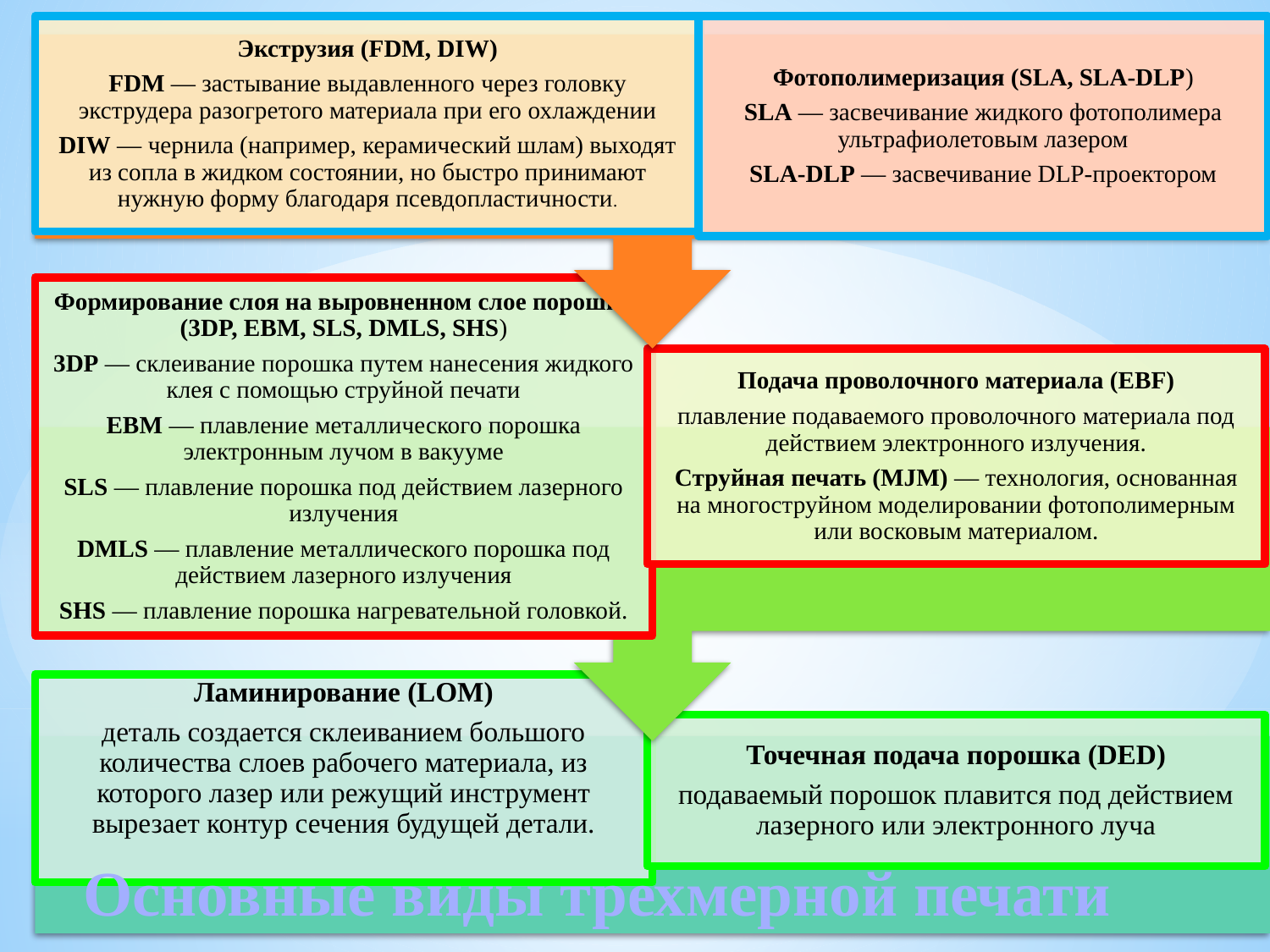

Ламинирование (LOM)
деталь создается склеиванием большого количества слоев рабочего материала, из которого лазер или режущий инструмент вырезает контур сечения будущей детали.

Точечная подача порошка (DED)
подаваемый порошок плавится под действием лазерного или электронного луча

Формирование слоя на выровненном слое порошка (3DP, EBM, SLS, DMLS, SHS)
3DP — склеивание порошка путем нанесения жидкого клея с помощью струйной печати
EBM — плавление металлического порошка электронным лучом в вакууме
SLS — плавление порошка под действием лазерного излучения
DMLS — плавление металлического порошка под действием лазерного излучения
SHS — плавление порошка нагревательной головкой.
Подача проволочного материала (EBF)
плавление подаваемого проволочного материала под действием электронного излучения.
Струйная печать (MJM) — технология, основанная на многоструйном моделировании фотополимерным или восковым материалом.

Экструзия (FDM, DIW)
FDM — застывание выдавленного через головку экструдера разогретого материала при его охлаждении
DIW — чернила (например, керамический шлам) выходят из сопла в жидком состоянии, но быстро принимают нужную форму благодаря псевдопластичности.
Фотополимеризация (SLA, SLA-DLP)
SLA — засвечивание жидкого фотополимера ультрафиолетовым лазером
SLA-DLP — засвечивание DLP-проектором
Основные виды трехмерной печати